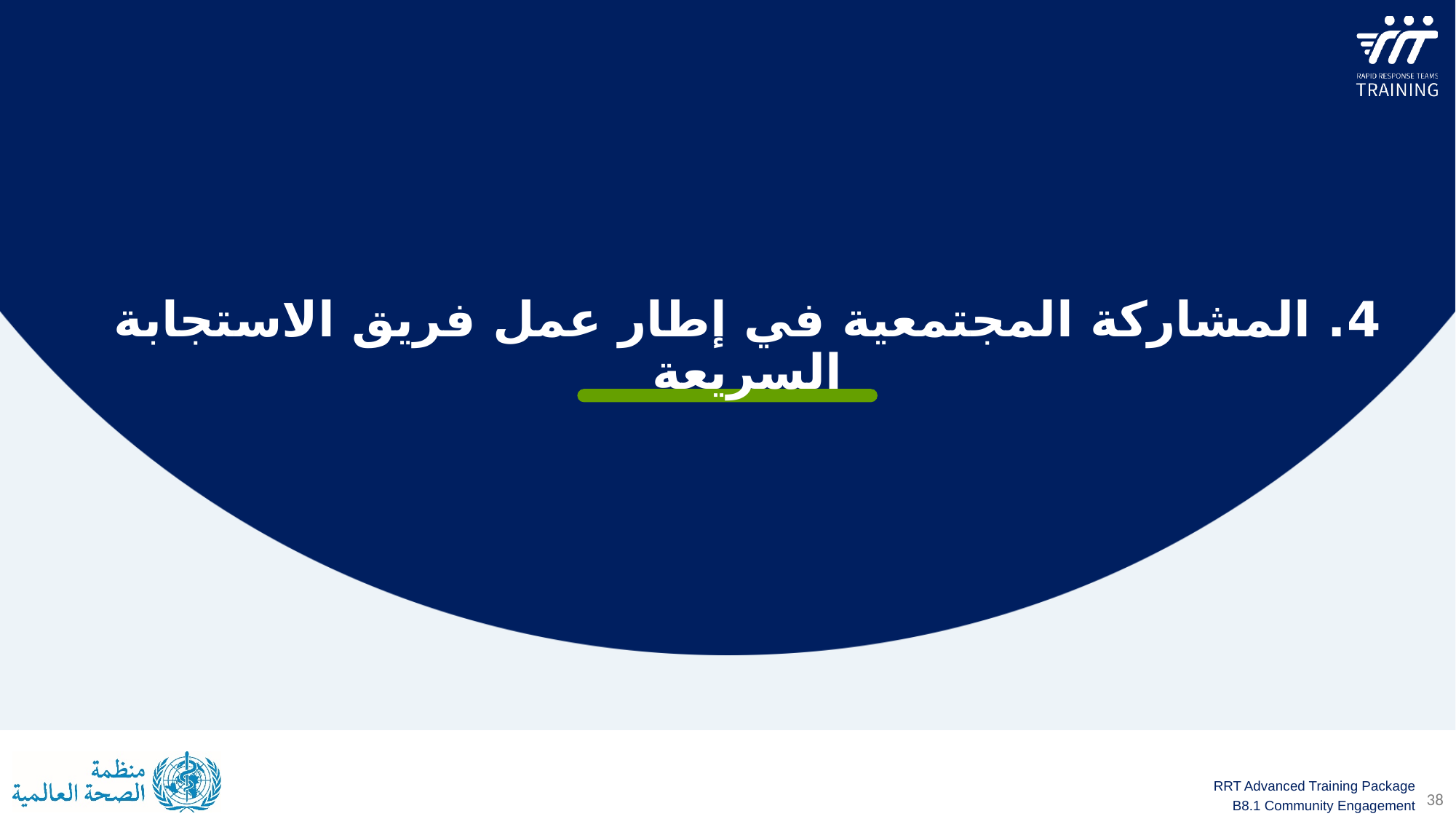

4. المشاركة المجتمعية في إطار عمل فريق الاستجابة السريعة